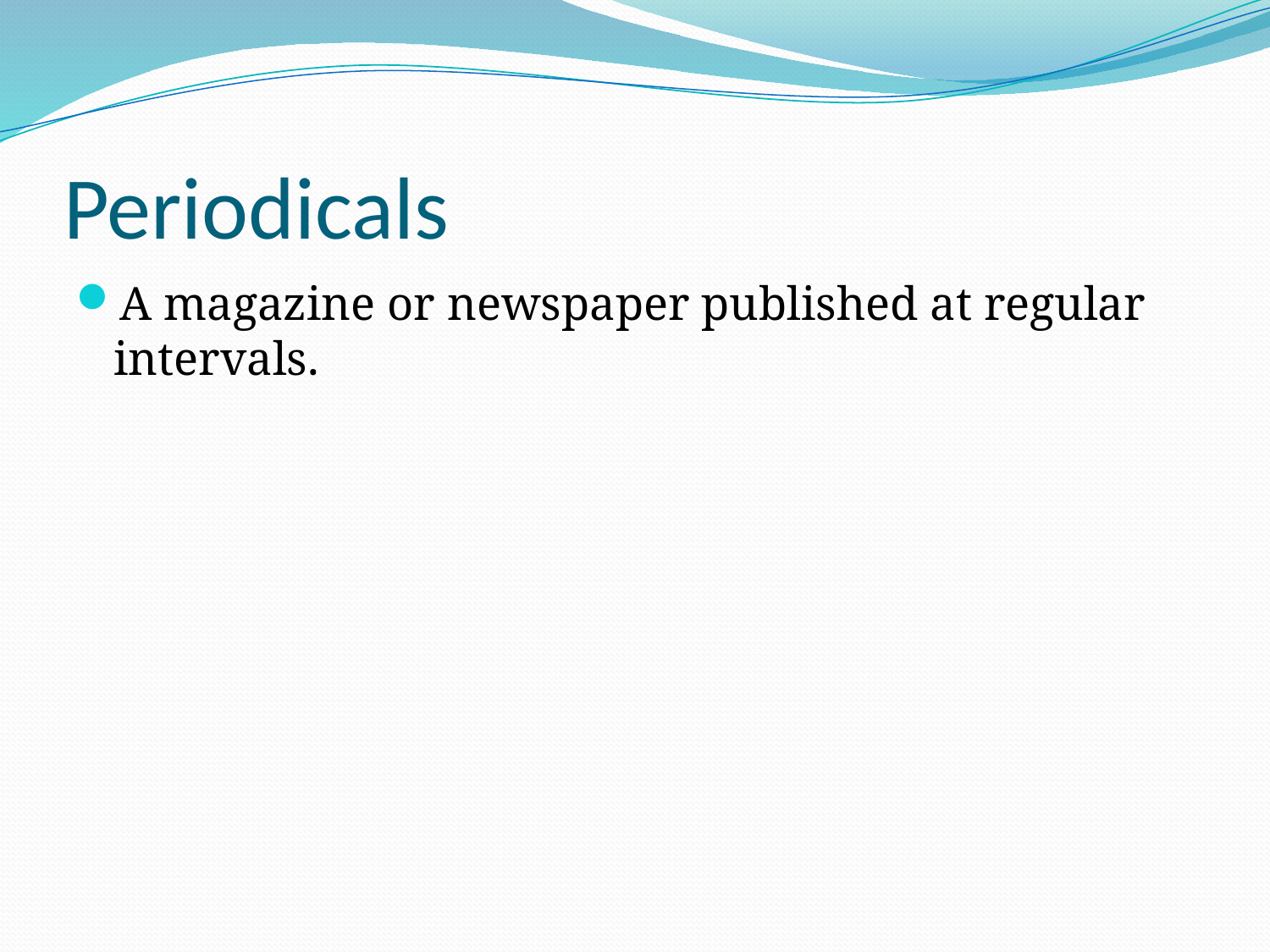

# Periodicals
A magazine or newspaper published at regular intervals.